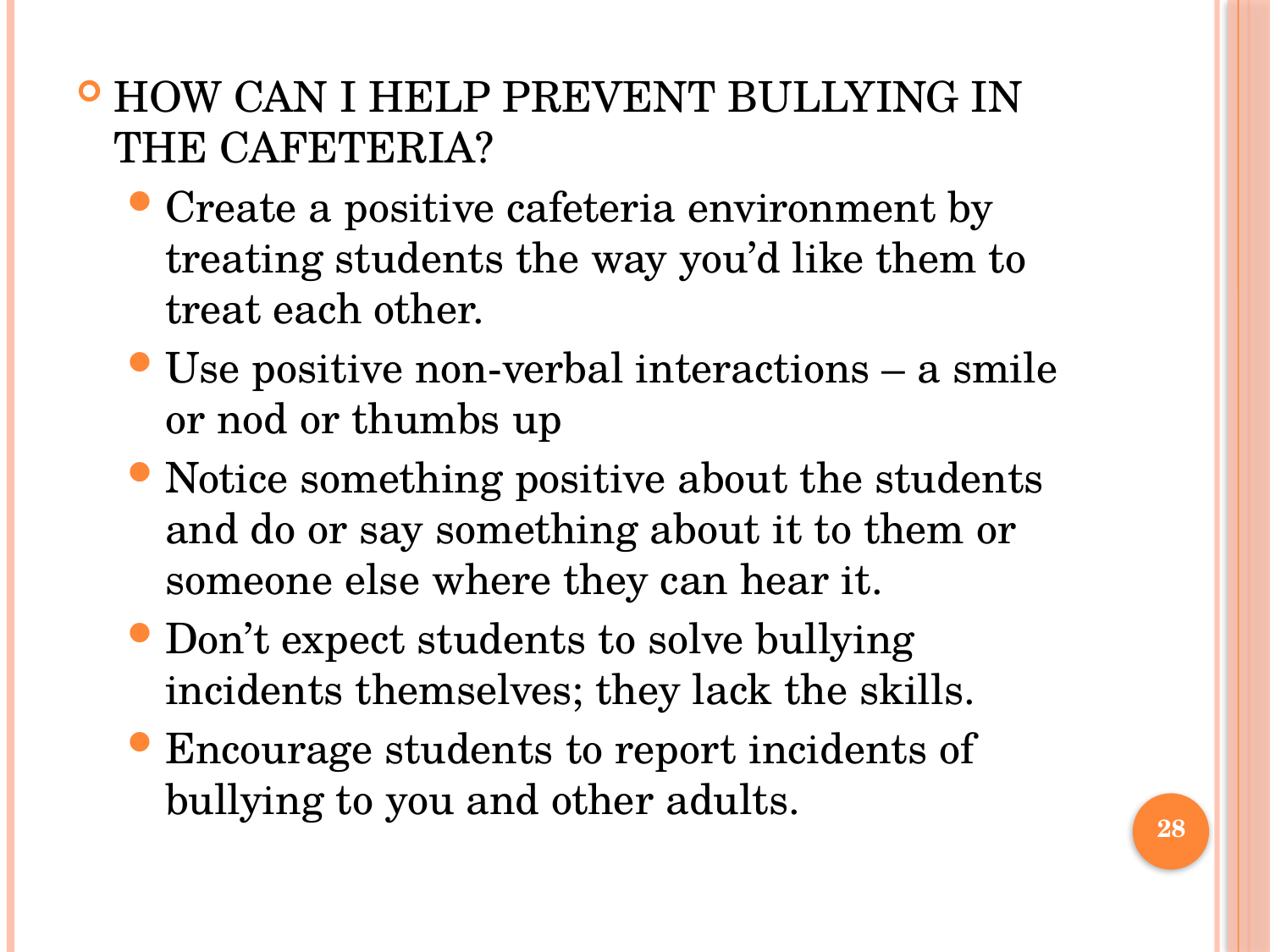

HOW CAN I HELP PREVENT BULLYING IN THE CAFETERIA?
Create a positive cafeteria environment by treating students the way you’d like them to treat each other.
Use positive non-verbal interactions – a smile or nod or thumbs up
Notice something positive about the students and do or say something about it to them or someone else where they can hear it.
Don’t expect students to solve bullying incidents themselves; they lack the skills.
Encourage students to report incidents of bullying to you and other adults.

28